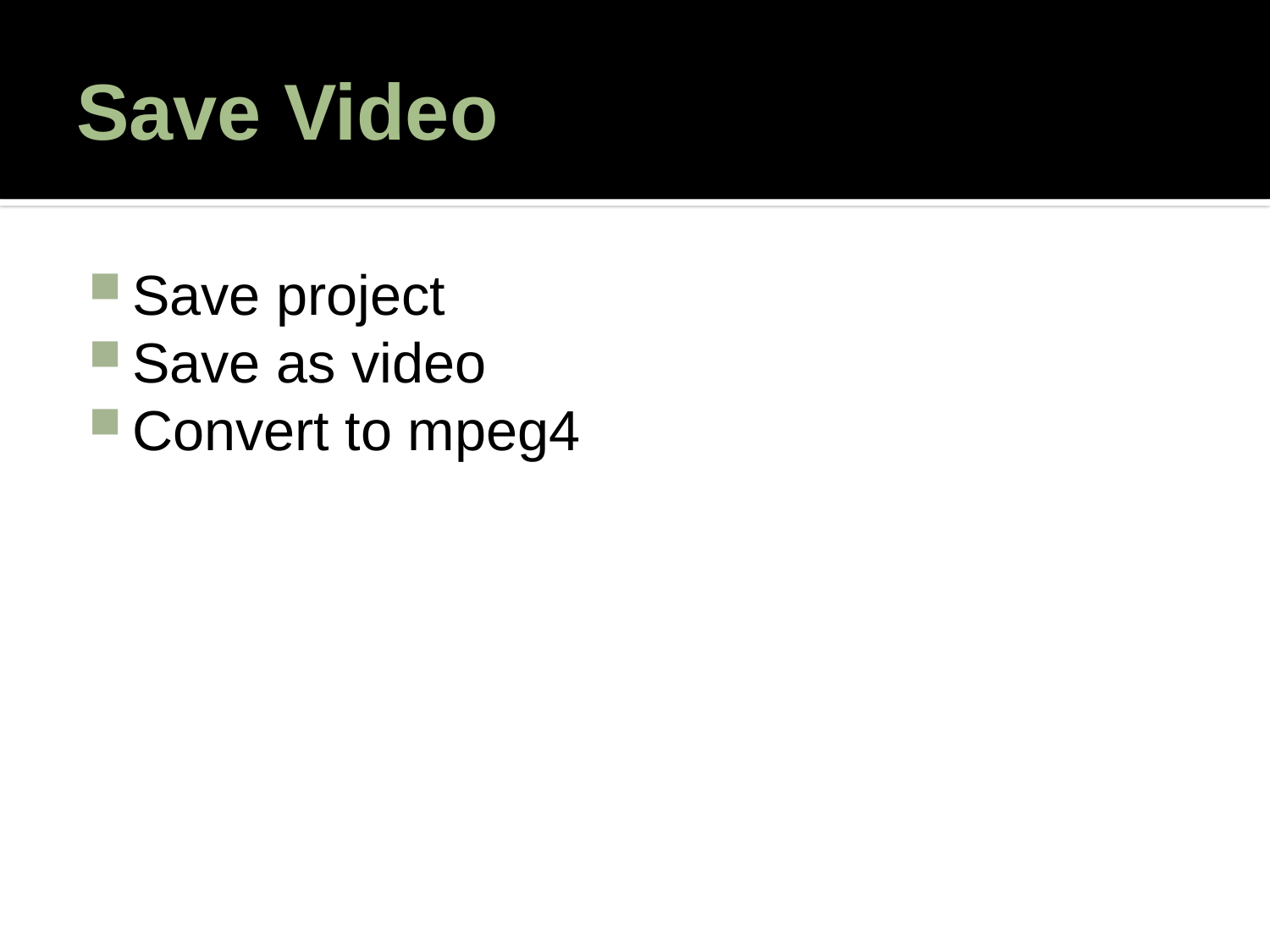

# Save Video
Save project
Save as video
Convert to mpeg4